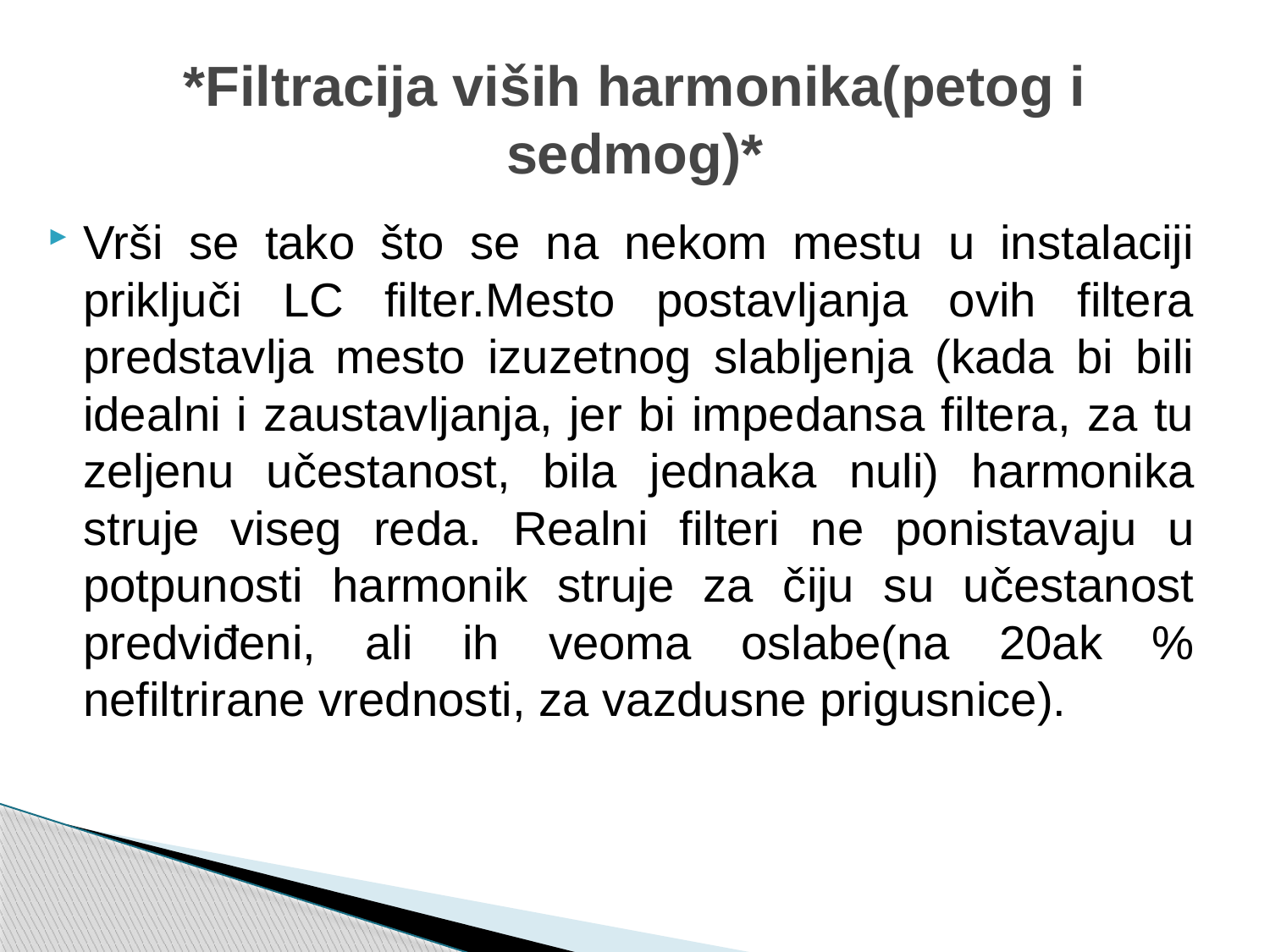

# *Filtracija viših harmonika(petog i sedmog)*
Vrši se tako što se na nekom mestu u instalaciji priključi LC filter.Mesto postavljanja ovih filtera predstavlja mesto izuzetnog slabljenja (kada bi bili idealni i zaustavljanja, jer bi impedansa filtera, za tu zeljenu učestanost, bila jednaka nuli) harmonika struje viseg reda. Realni filteri ne ponistavaju u potpunosti harmonik struje za čiju su učestanost predviđeni, ali ih veoma oslabe(na 20ak % nefiltrirane vrednosti, za vazdusne prigusnice).